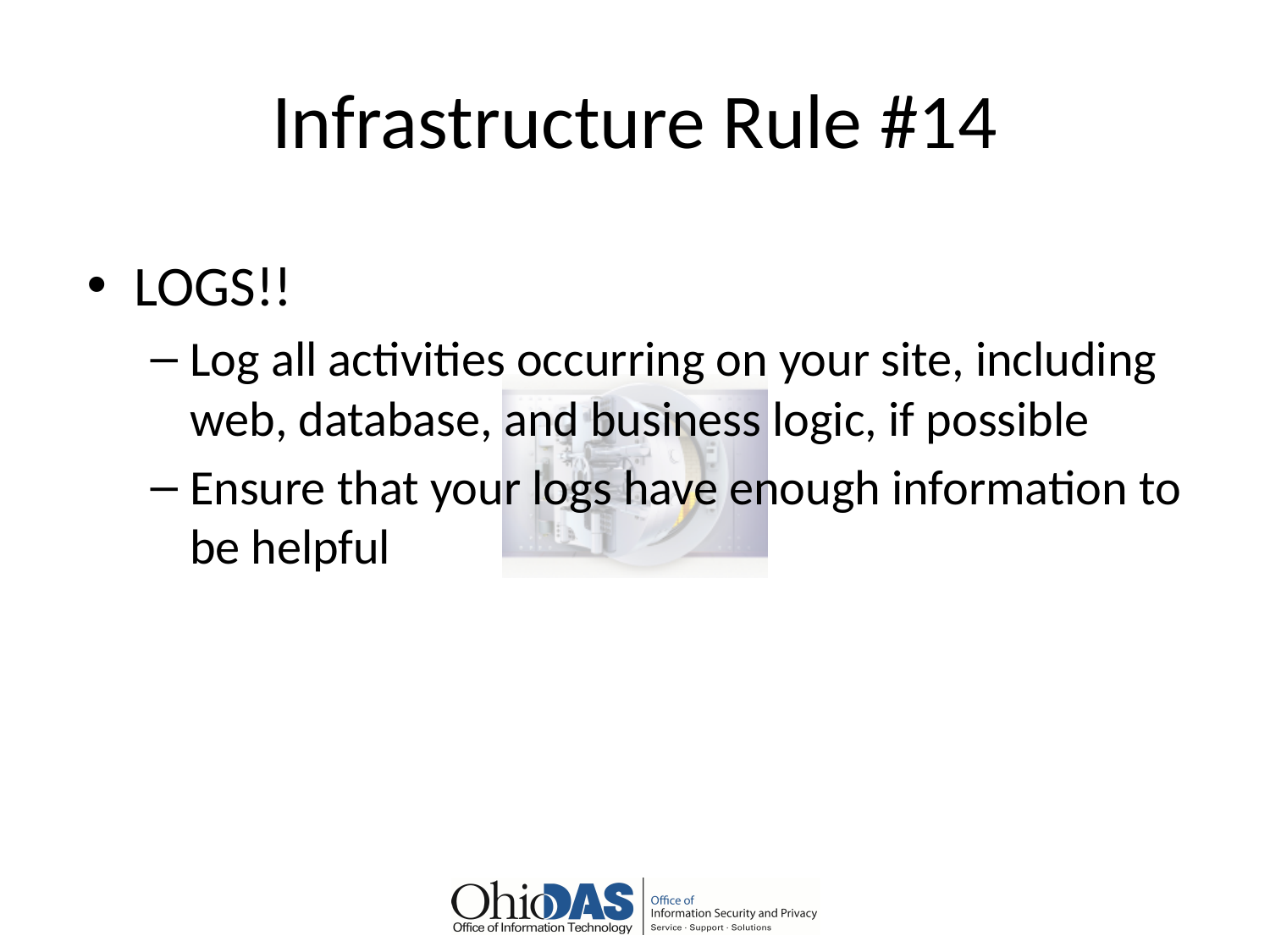

# Infrastructure Rule #14
LOGS!!
Log all activities occurring on your site, including web, database, and business logic, if possible
Ensure that your logs have enough information to be helpful